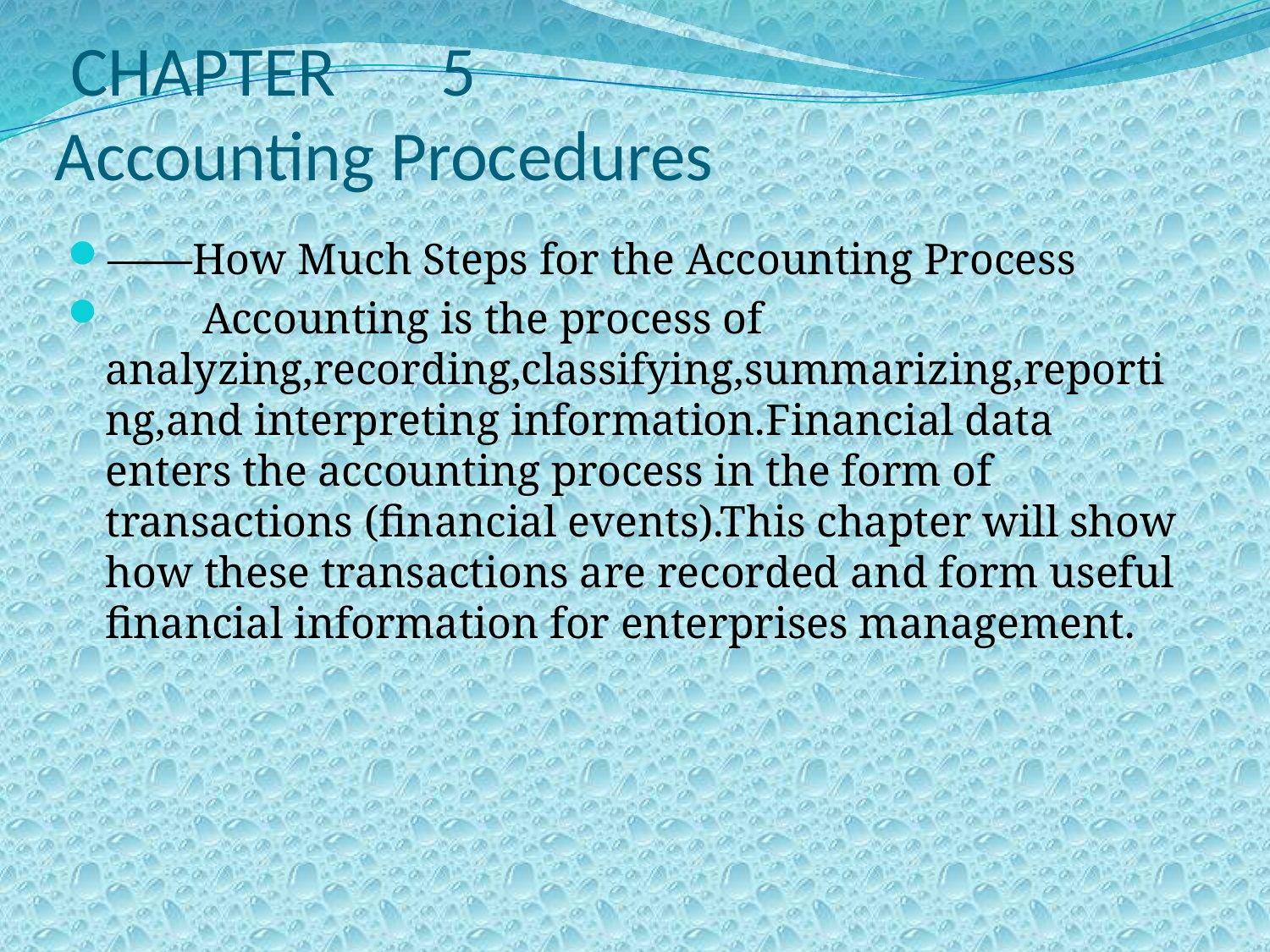

# CHAPTER　5 Accounting Procedures
——How Much Steps for the Accounting Process
　　Accounting is the process of analyzing,recording,classifying,summarizing,reporting,and interpreting information.Financial data enters the accounting process in the form of transactions (financial events).This chapter will show how these transactions are recorded and form useful financial information for enterprises management.